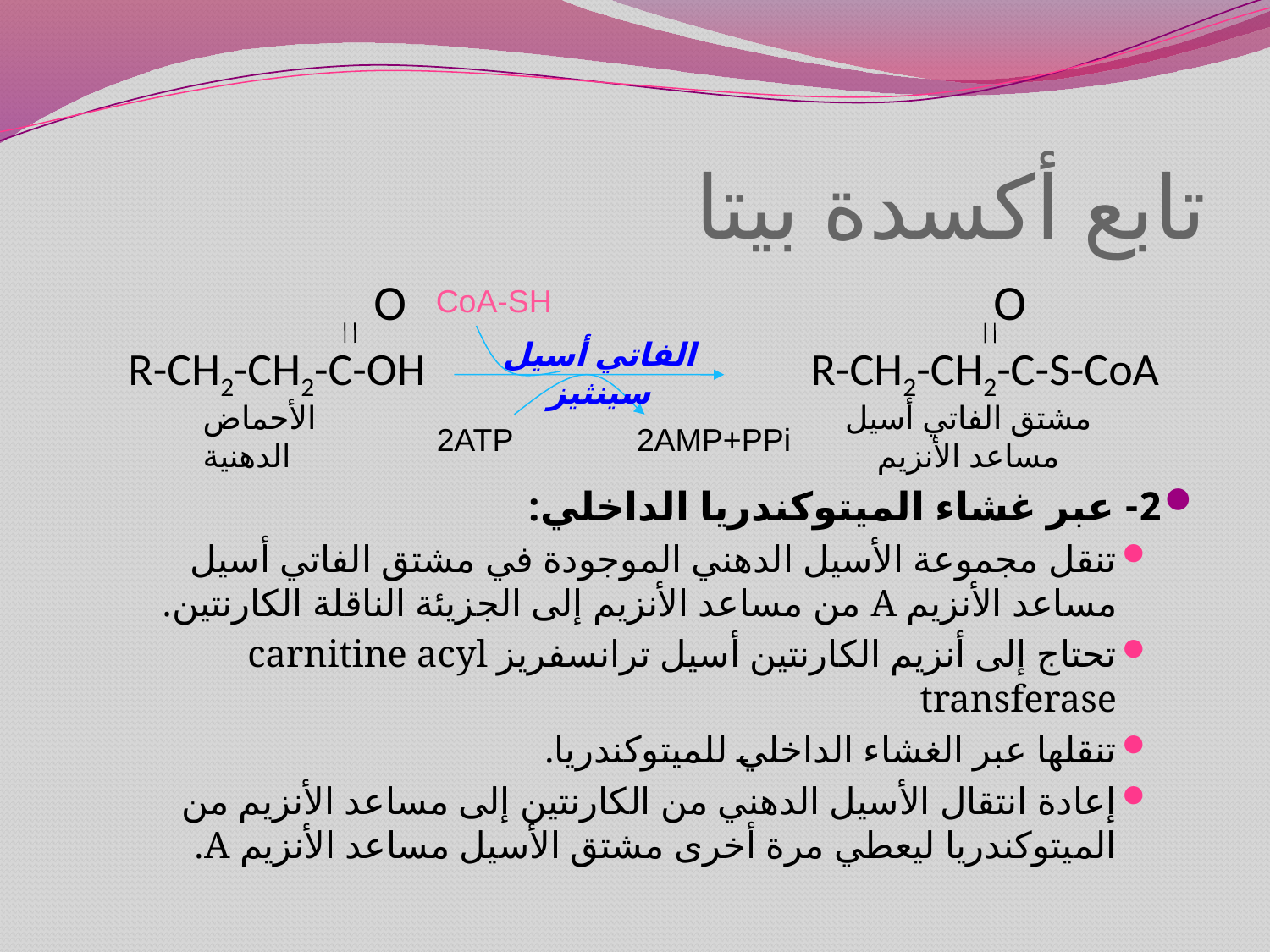

# تابع أكسدة بيتا
		          O		 	                    O
    R-CH2-CH2-C-OH  	               	    R-CH2-CH2-C-S-CoA

2- عبر غشاء الميتوكندريا الداخلي:
تنقل مجموعة الأسيل الدهني الموجودة في مشتق الفاتي أسيل مساعد الأنزيم A من مساعد الأنزيم إلى الجزيئة الناقلة الكارنتين.
تحتاج إلى أنزيم الكارنتين أسيل ترانسفريز carnitine acyl transferase
تنقلها عبر الغشاء الداخلي للميتوكندريا.
إعادة انتقال الأسيل الدهني من الكارنتين إلى مساعد الأنزيم من الميتوكندريا ليعطي مرة أخرى مشتق الأسيل مساعد الأنزيم A.
CoA-SH

الفاتي أسيل سينثيز

الأحماض الدهنية
مشتق الفاتي أسيل مساعد الأنزيم
2ATP
2AMP+PPi